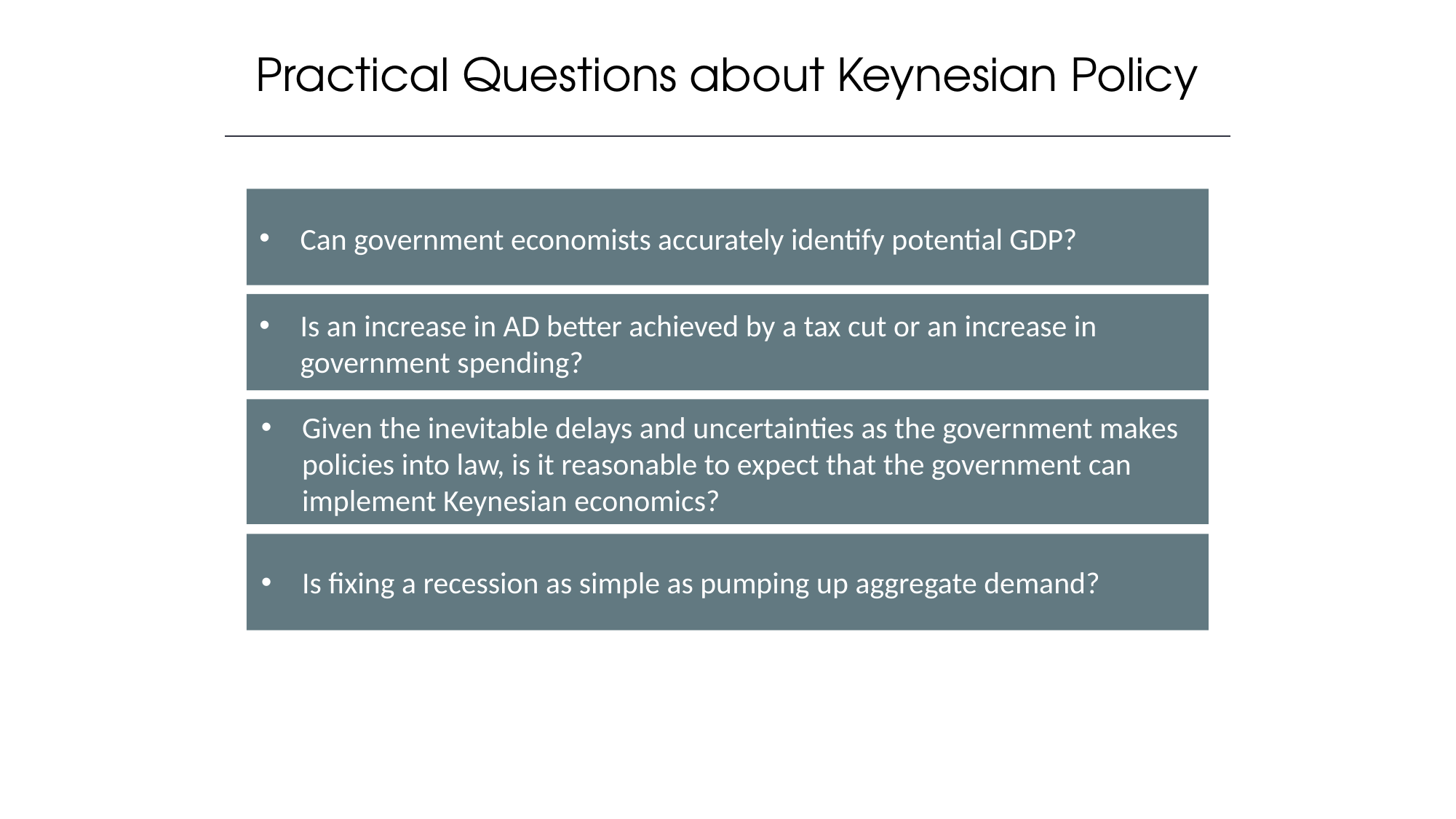

Practical Questions about Keynesian Policy

Can government economists accurately identify potential GDP?

Is an increase in AD better achieved by a tax cut or an increase in government spending?

Given the inevitable delays and uncertainties as the government makes policies into law, is it reasonable to expect that the government can implement Keynesian economics?

Is fixing a recession as simple as pumping up aggregate demand?